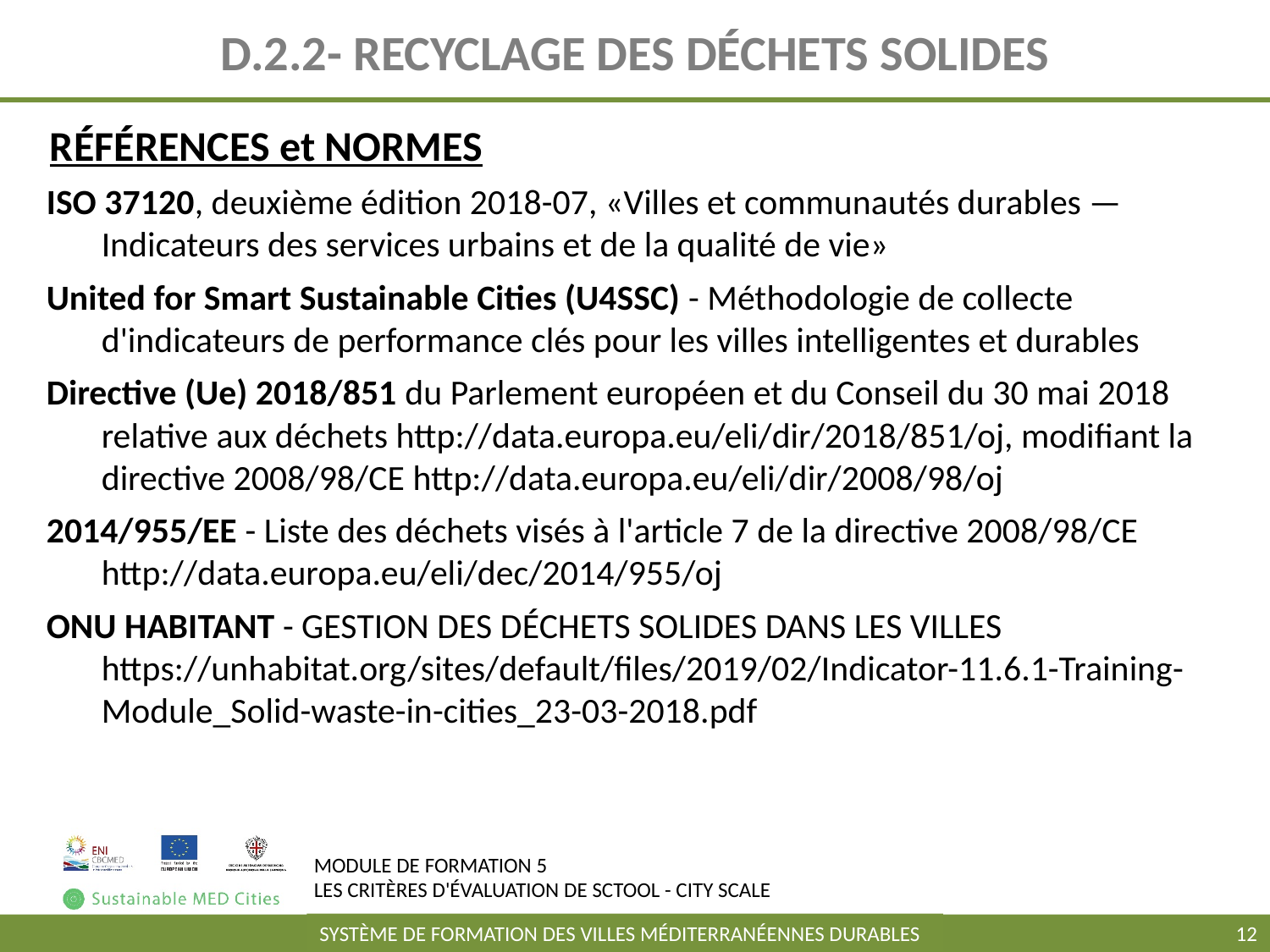

D.2.2- RECYCLAGE DES DÉCHETS SOLIDES
RÉFÉRENCES et NORMES
ISO 37120, deuxième édition 2018-07, «Villes et communautés durables — Indicateurs des services urbains et de la qualité de vie»
United for Smart Sustainable Cities (U4SSC) - Méthodologie de collecte d'indicateurs de performance clés pour les villes intelligentes et durables
Directive (Ue) 2018/851 du Parlement européen et du Conseil du 30 mai 2018 relative aux déchets http://data.europa.eu/eli/dir/2018/851/oj, modifiant la directive 2008/98/CE http://data.europa.eu/eli/dir/2008/98/oj
2014/955/ΕΕ - Liste des déchets visés à l'article 7 de la directive 2008/98/CE http://data.europa.eu/eli/dec/2014/955/oj
ONU HABITANT - GESTION DES DÉCHETS SOLIDES DANS LES VILLES https://unhabitat.org/sites/default/files/2019/02/Indicator-11.6.1-Training-Module_Solid-waste-in-cities_23-03-2018.pdf

12
SYSTÈME DE FORMATION DES VILLES MÉDITERRANÉENNES DURABLES